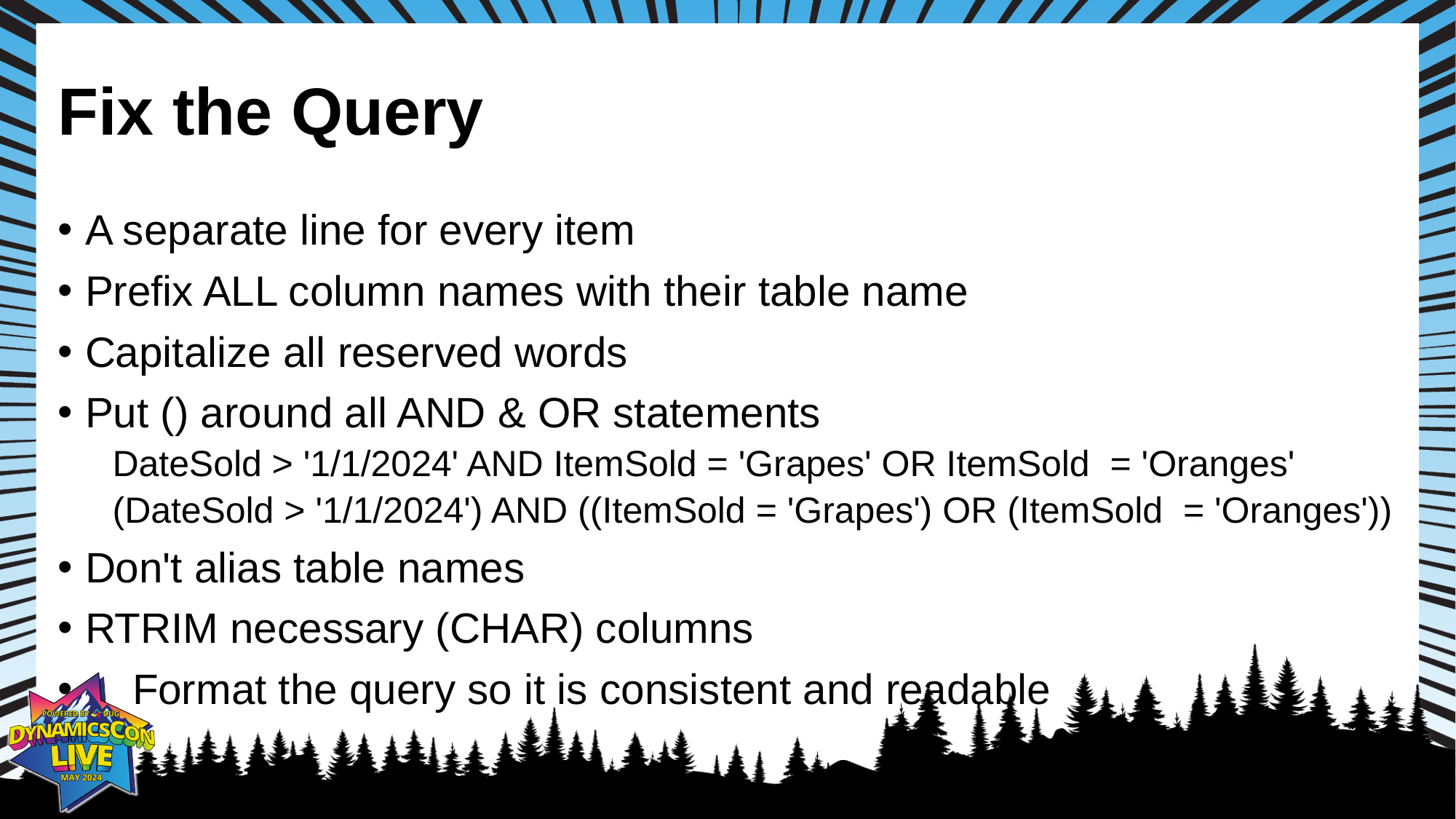

# Fix the Query
A separate line for every item
Prefix ALL column names with their table name
Capitalize all reserved words
Put () around all AND & OR statements
DateSold > '1/1/2024' AND ItemSold = 'Grapes' OR ItemSold  = 'Oranges'
(DateSold > '1/1/2024') AND ((ItemSold = 'Grapes') OR (ItemSold  = 'Oranges'))
Don't alias table names
RTRIM necessary (CHAR) columns
    Format the query so it is consistent and readable